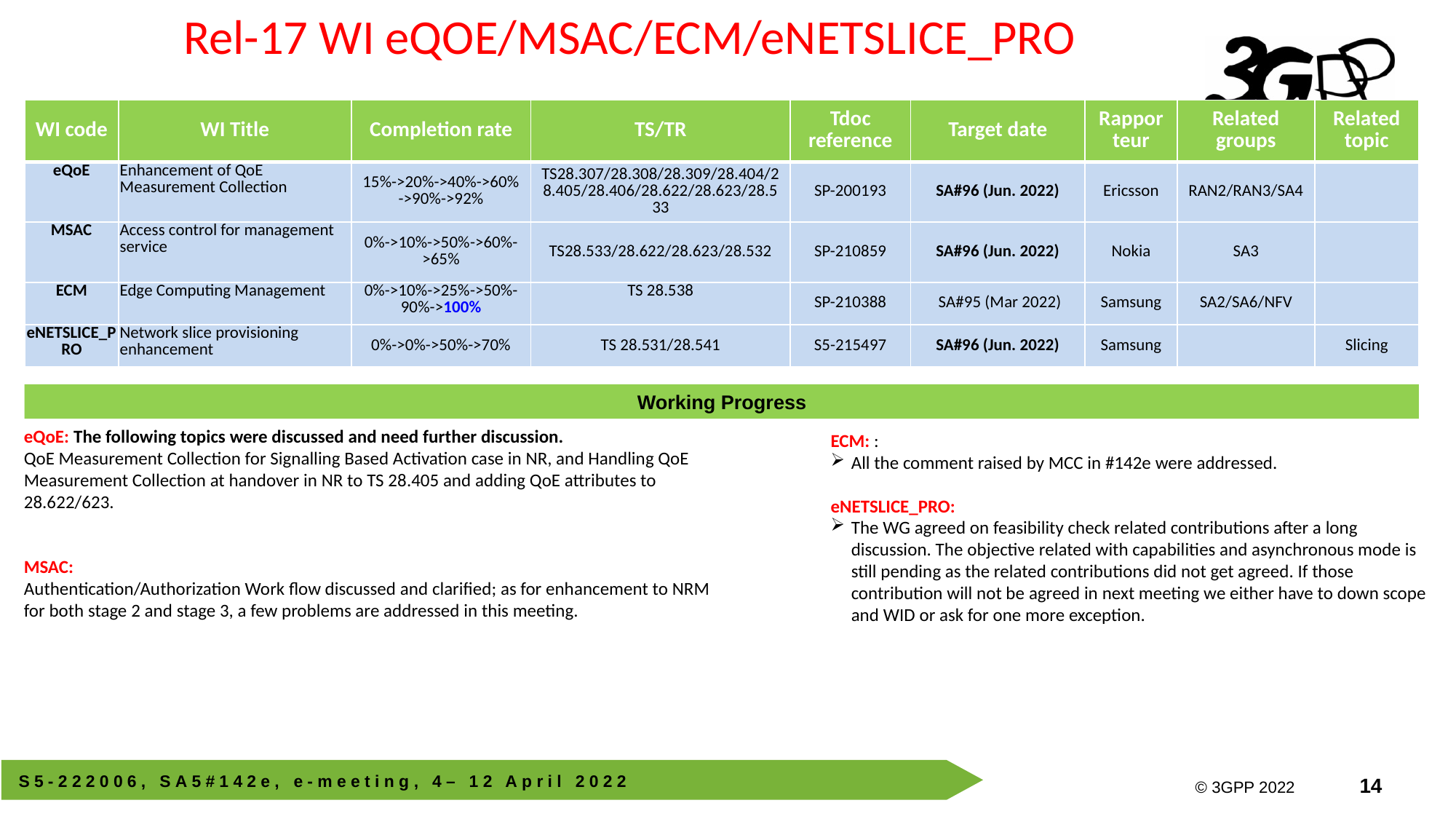

Rel-17 WI eQOE/MSAC/ECM/eNETSLICE_PRO

| WI code | WI Title | Completion rate | TS/TR | Tdoc reference | Target date | Rapporteur | Related groups | Related topic |
| --- | --- | --- | --- | --- | --- | --- | --- | --- |
| eQoE | Enhancement of QoE Measurement Collection | 15%->20%->40%->60% ->90%->92% | TS28.307/28.308/28.309/28.404/28.405/28.406/28.622/28.623/28.533 | SP-200193 | SA#96 (Jun. 2022) | Ericsson | RAN2/RAN3/SA4 |  |
| MSAC | Access control for management service | 0%->10%->50%->60%->65% | TS28.533/28.622/28.623/28.532 | SP-210859 | SA#96 (Jun. 2022) | Nokia | SA3 |  |
| ECM | Edge Computing Management | 0%->10%->25%->50%-90%->100% | TS 28.538 | SP-210388 | SA#95 (Mar 2022) | Samsung | SA2/SA6/NFV |  |
| eNETSLICE\_PRO | Network slice provisioning enhancement | 0%->0%->50%->70% | TS 28.531/28.541 | S5-215497 | SA#96 (Jun. 2022) | Samsung |  | Slicing |
Working Progress
eQoE: The following topics were discussed and need further discussion.
QoE Measurement Collection for Signalling Based Activation case in NR, and Handling QoE Measurement Collection at handover in NR to TS 28.405 and adding QoE attributes to 28.622/623.

MSAC:
Authentication/Authorization Work flow discussed and clarified; as for enhancement to NRM for both stage 2 and stage 3, a few problems are addressed in this meeting.

ECM: :
All the comment raised by MCC in #142e were addressed.

eNETSLICE_PRO:
The WG agreed on feasibility check related contributions after a long discussion. The objective related with capabilities and asynchronous mode is still pending as the related contributions did not get agreed. If those contribution will not be agreed in next meeting we either have to down scope and WID or ask for one more exception.